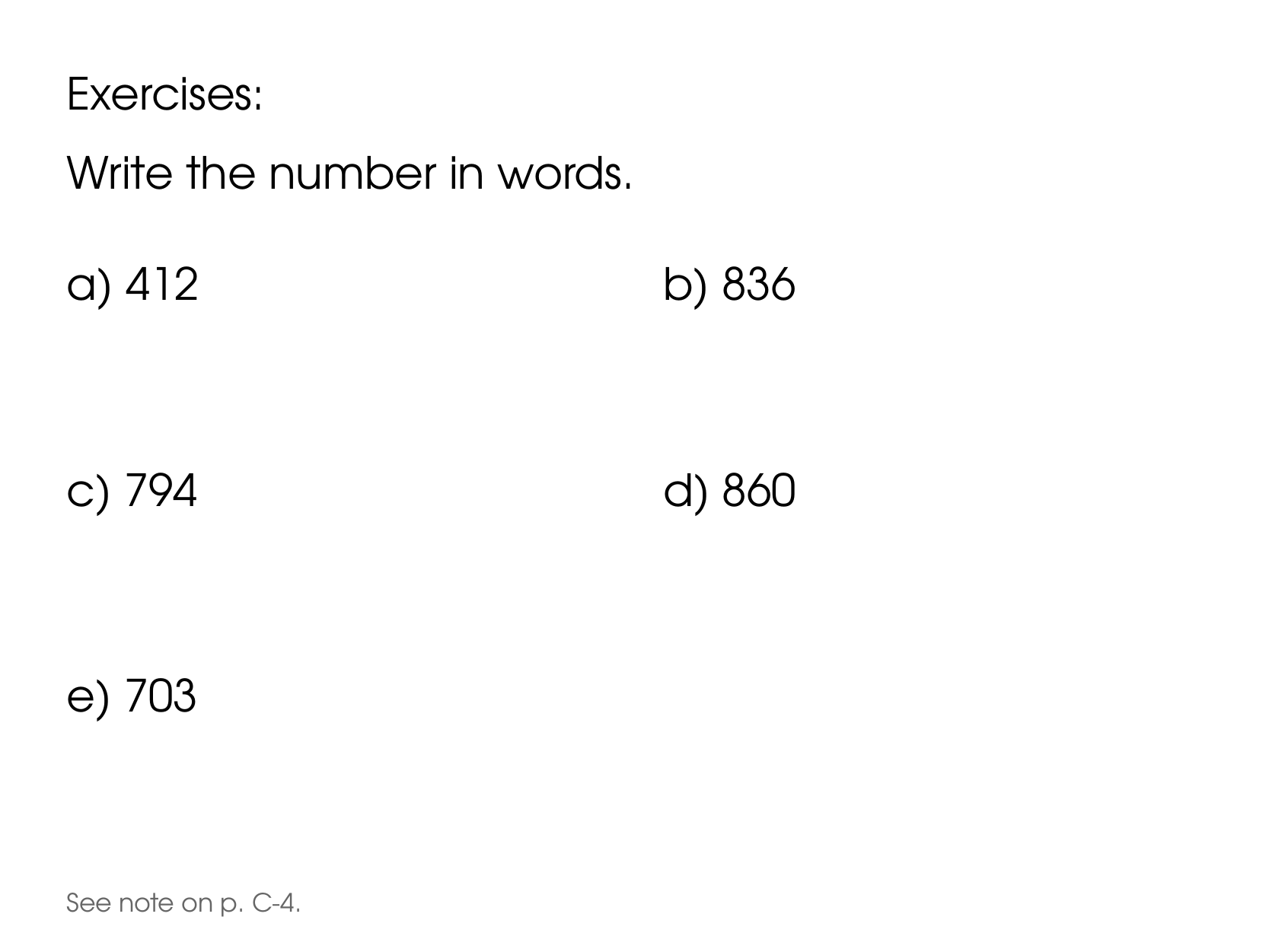

Exercises:
Write the number in words.
a) 412
b) 836
c) 794
d) 860
e) 703
See note on p. C-4.